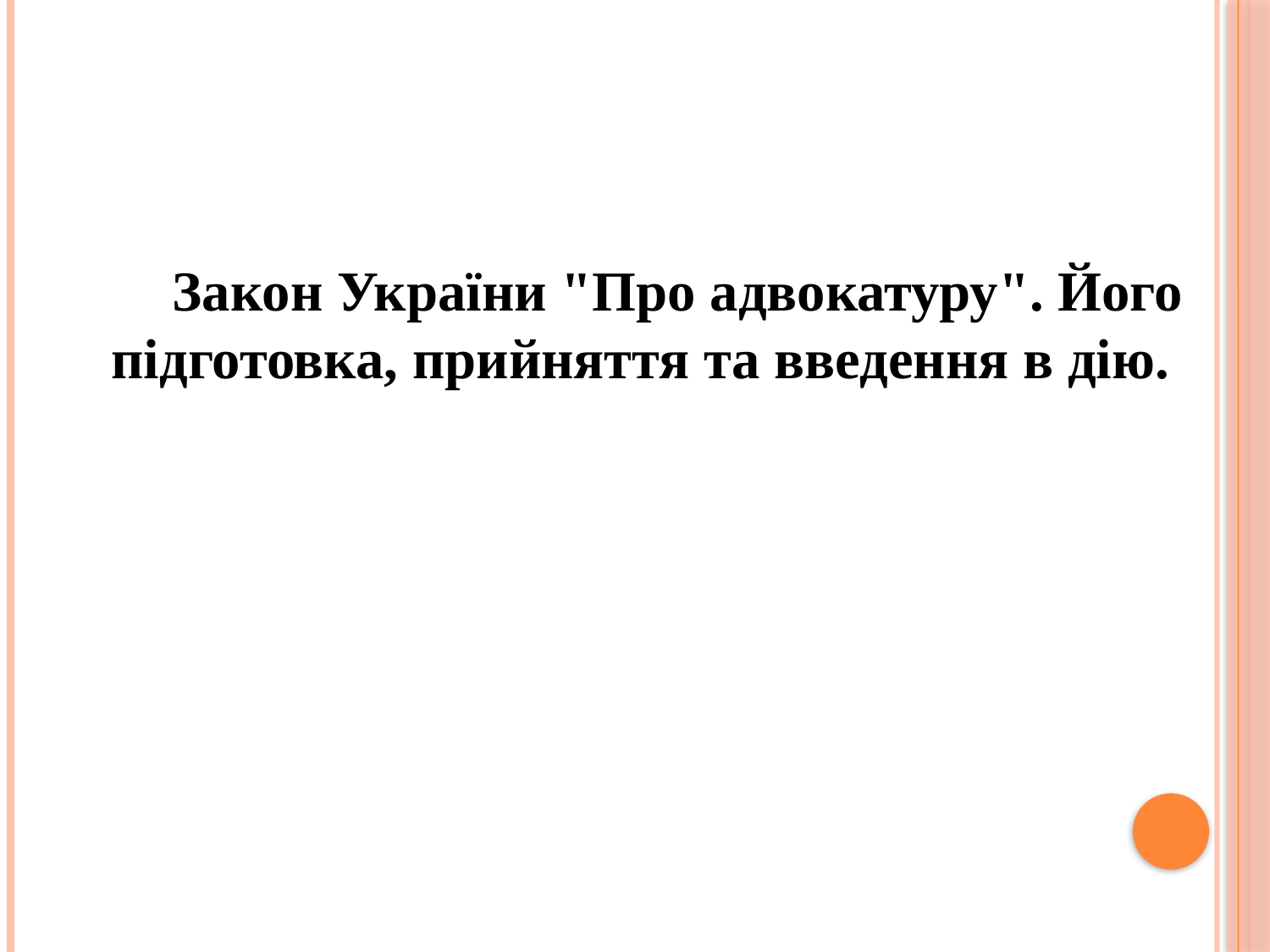

Закон України "Про адвокатуру". Його підготовка, прийняття та введення в дію.